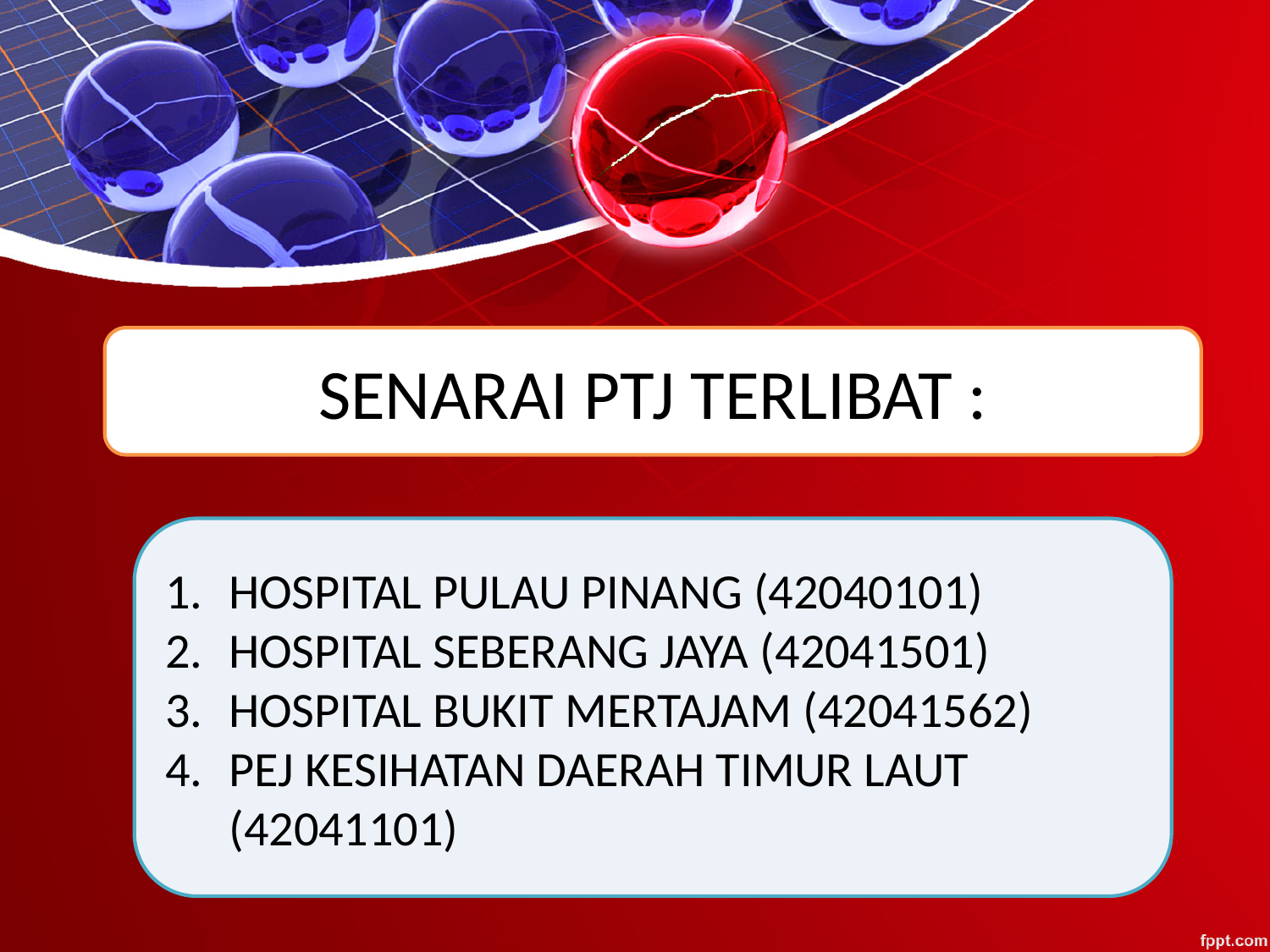

SENARAI PTJ TERLIBAT :

HOSPITAL PULAU PINANG (42040101)
HOSPITAL SEBERANG JAYA (42041501)
HOSPITAL BUKIT MERTAJAM (42041562)
PEJ KESIHATAN DAERAH TIMUR LAUT (42041101)